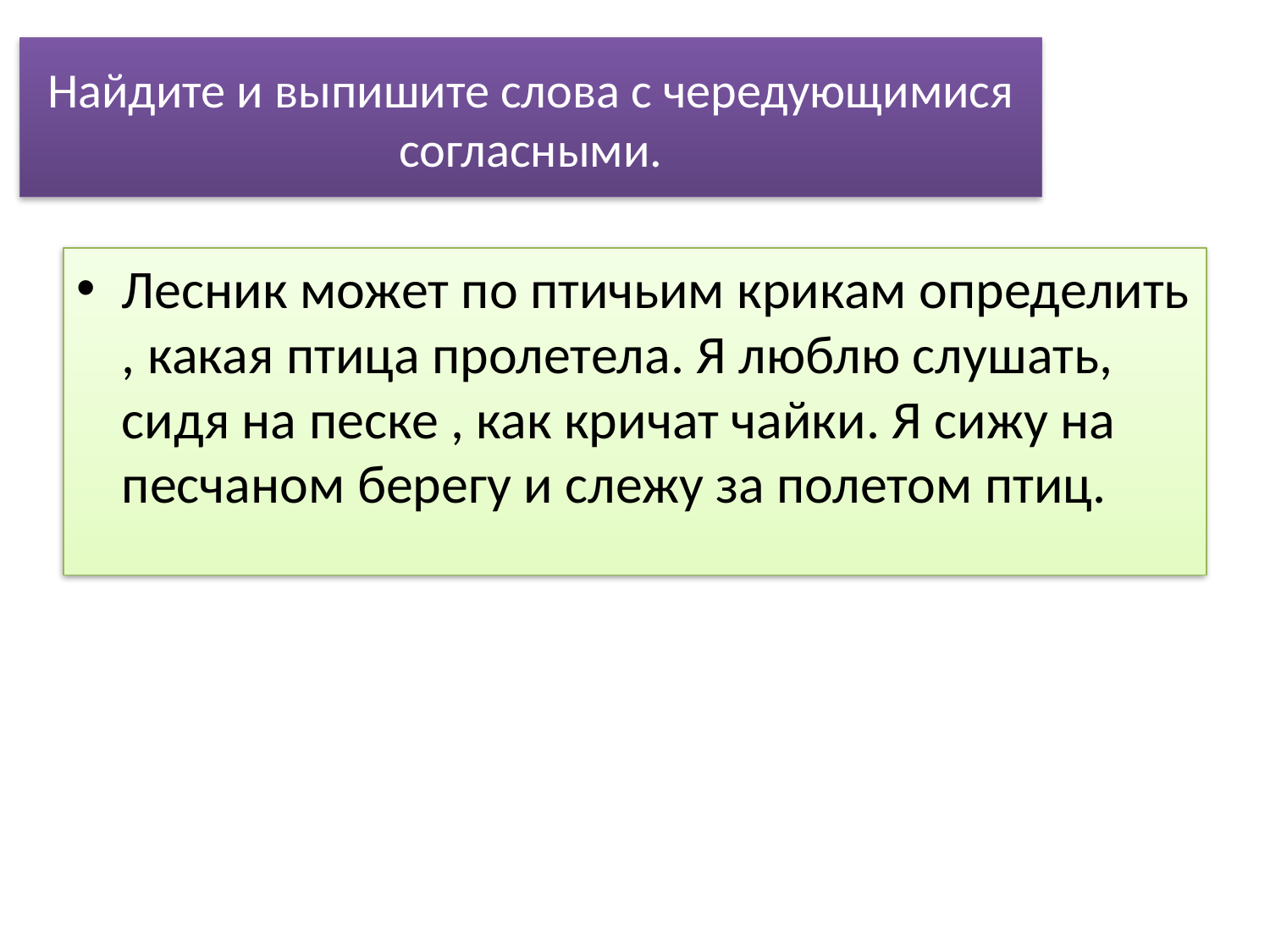

# Найдите и выпишите слова с чередующимися согласными.
Лесник может по птичьим крикам определить , какая птица пролетела. Я люблю слушать, сидя на песке , как кричат чайки. Я сижу на песчаном берегу и слежу за полетом птиц.